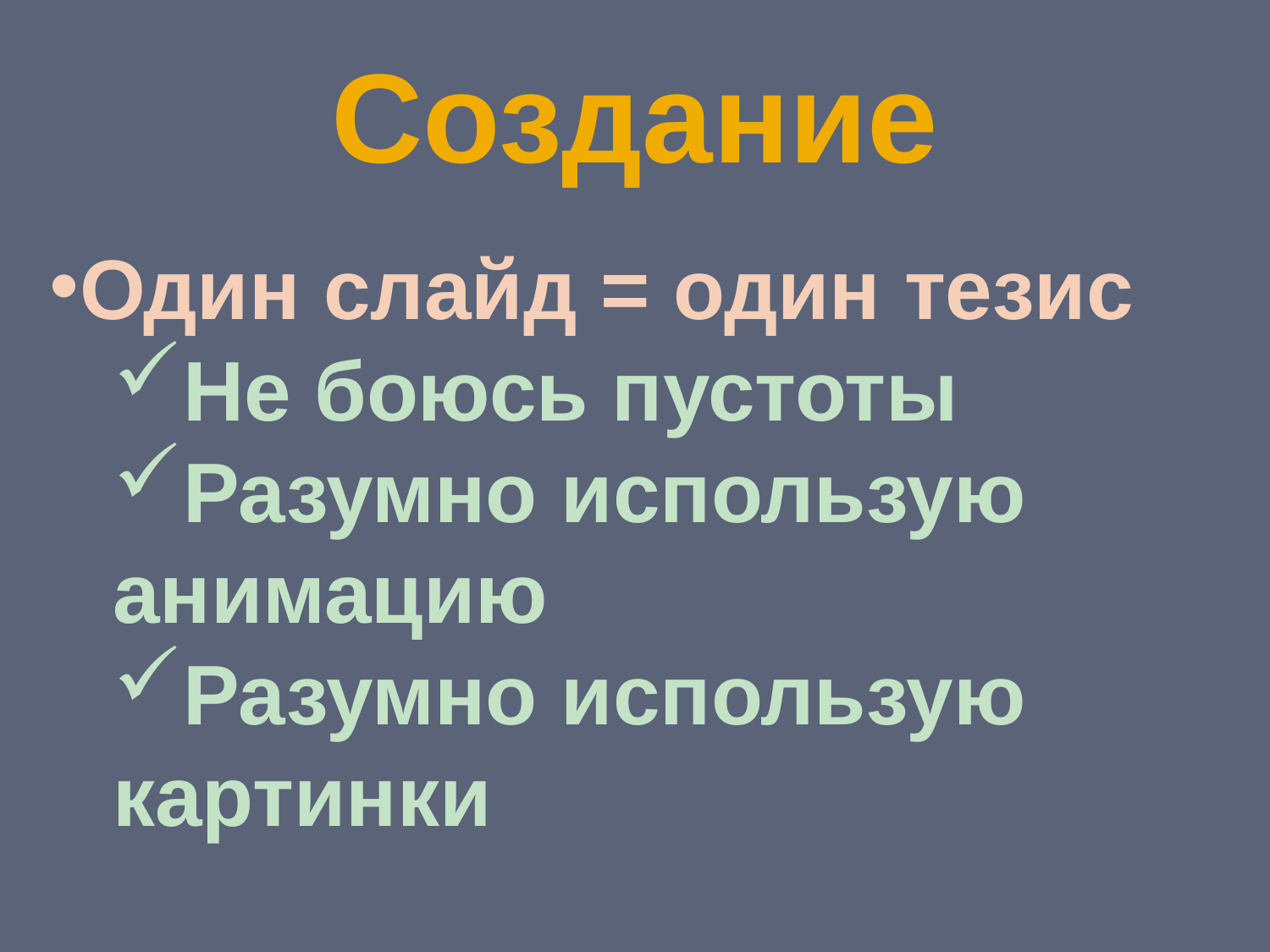

Создание
Один слайд = один тезис
Не боюсь пустоты
Разумно использую анимацию
Разумно использую картинки